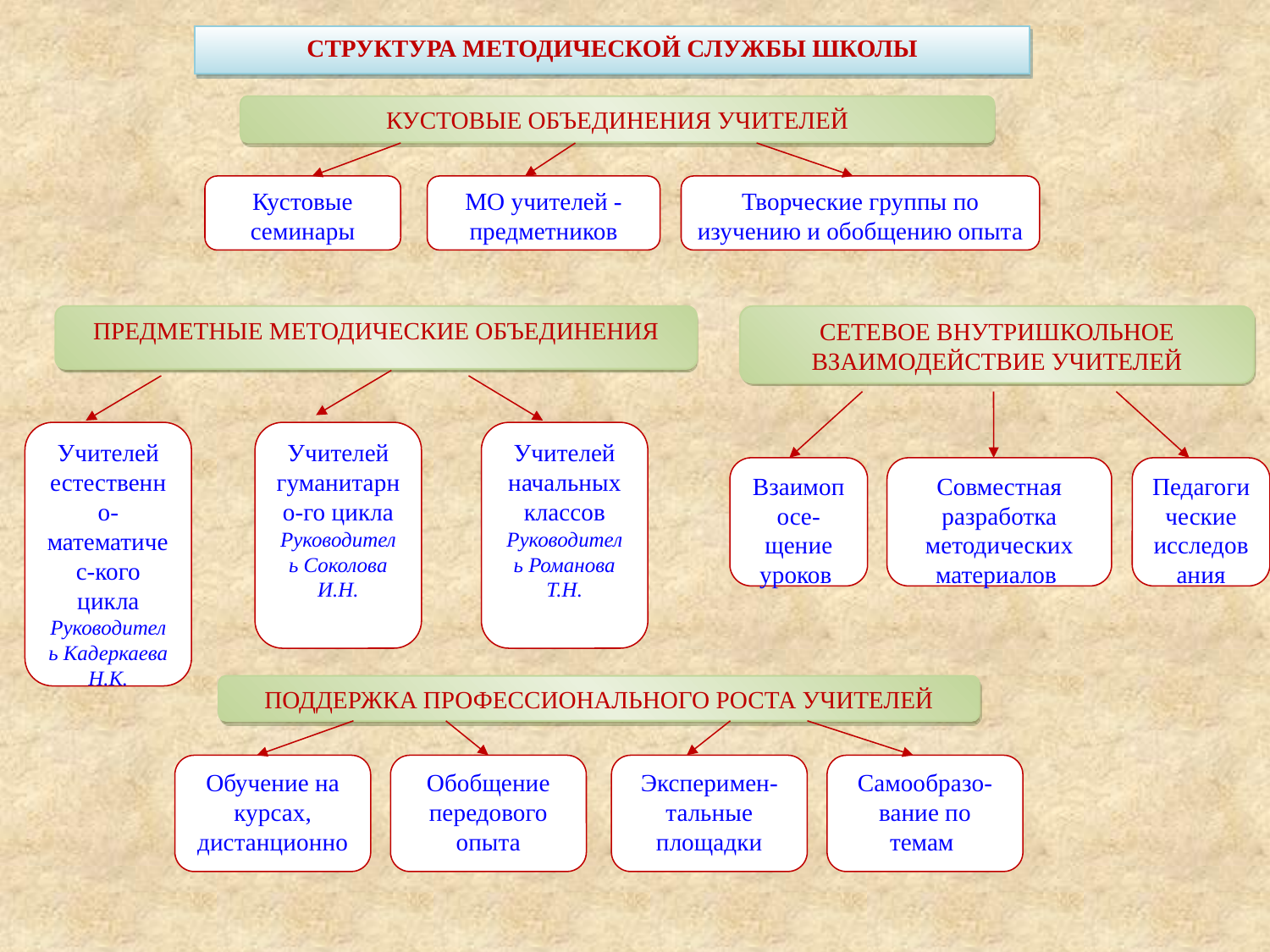

СТРУКТУРА МЕТОДИЧЕСКОЙ СЛУЖБЫ ШКОЛЫ

КУСТОВЫЕ ОБЪЕДИНЕНИЯ УЧИТЕЛЕЙ

Кустовые семинары
МО учителей - предметников
Творческие группы по изучению и обобщению опыта
ПРЕДМЕТНЫЕ МЕТОДИЧЕСКИЕ ОБЪЕДИНЕНИЯ

Учителей естественно-математичес-кого цикла
Руководитель Кадеркаева Н.К.

Учителей гуманитарно-го цикла
Руководитель Соколова И.Н.

Учителей начальных классов
Руководитель Романова Т.Н.

СЕТЕВОЕ ВНУТРИШКОЛЬНОЕ ВЗАИМОДЕЙСТВИЕ УЧИТЕЛЕЙ

Взаимопосе-щение уроков

Совместная разработка методических материалов

Педагогические исследования

ПОДДЕРЖКА ПРОФЕССИОНАЛЬНОГО РОСТА УЧИТЕЛЕЙ

Обучение на курсах, дистанционно

Обобщение передового опыта

Эксперимен-тальные площадки

Самообразо-вание по темам